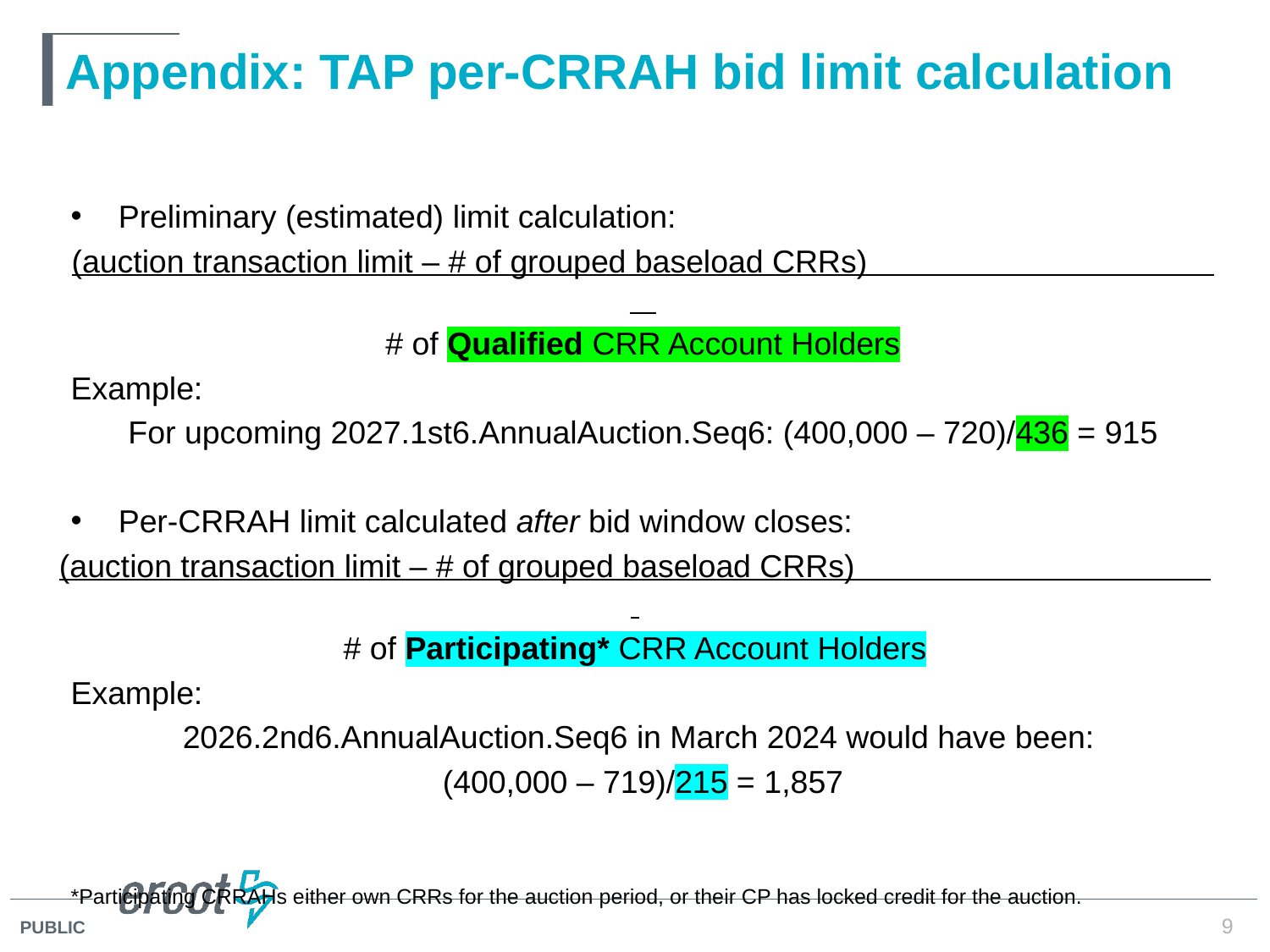

# Appendix: TAP per-CRRAH bid limit calculation
Preliminary (estimated) limit calculation:
(auction transaction limit – # of grouped baseload CRRs)
# of Qualified CRR Account Holders
Example:
For upcoming 2027.1st6.AnnualAuction.Seq6: (400,000 – 720)/436 = 915

Per-CRRAH limit calculated after bid window closes:
(auction transaction limit – # of grouped baseload CRRs)
# of Participating* CRR Account Holders
Example:
2026.2nd6.AnnualAuction.Seq6 in March 2024 would have been:
(400,000 – 719)/215 = 1,857

*Participating CRRAHs either own CRRs for the auction period, or their CP has locked credit for the auction.

9